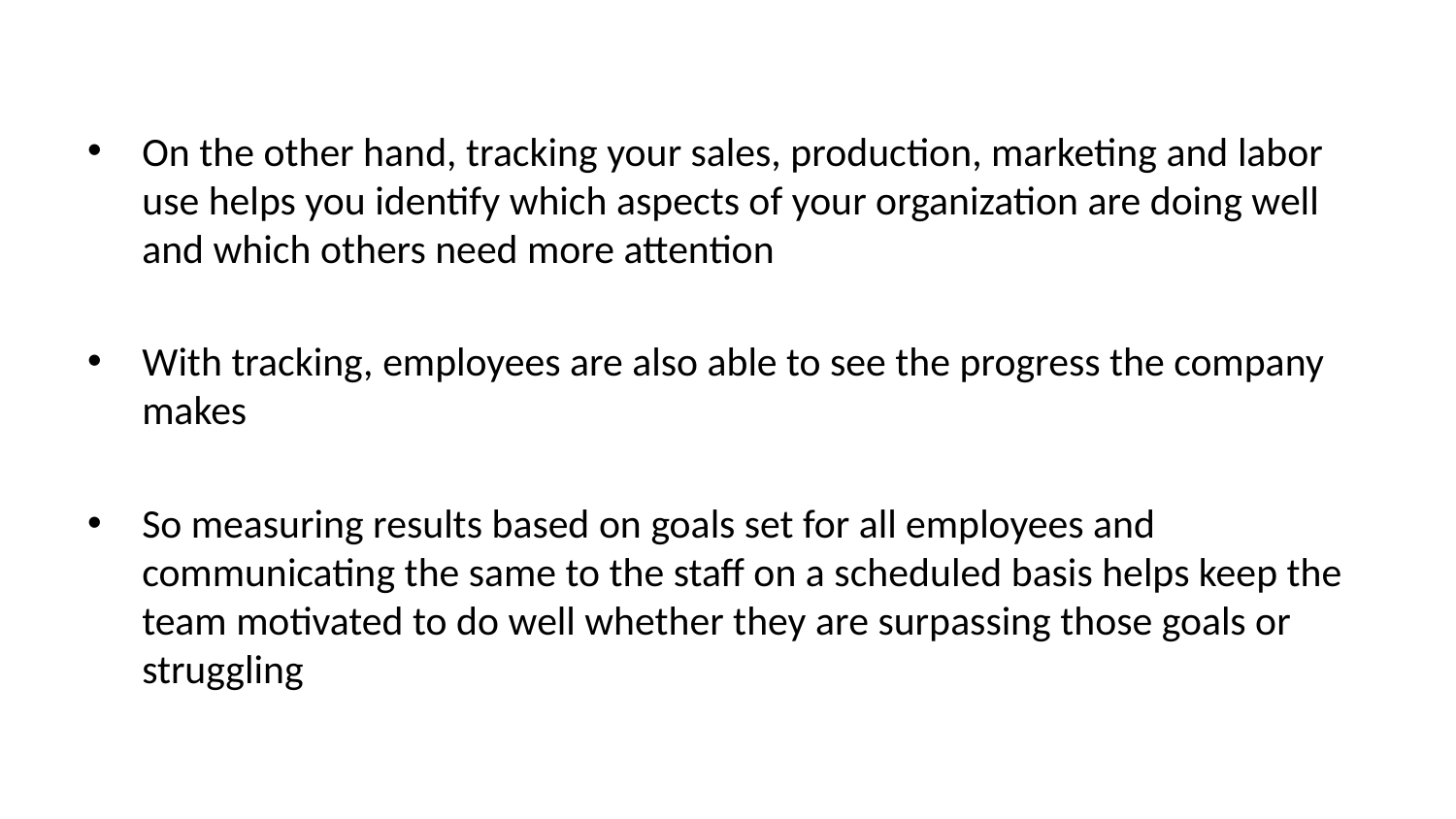

On the other hand, tracking your sales, production, marketing and labor use helps you identify which aspects of your organization are doing well and which others need more attention

With tracking, employees are also able to see the progress the company makes

So measuring results based on goals set for all employees and communicating the same to the staff on a scheduled basis helps keep the team motivated to do well whether they are surpassing those goals or struggling